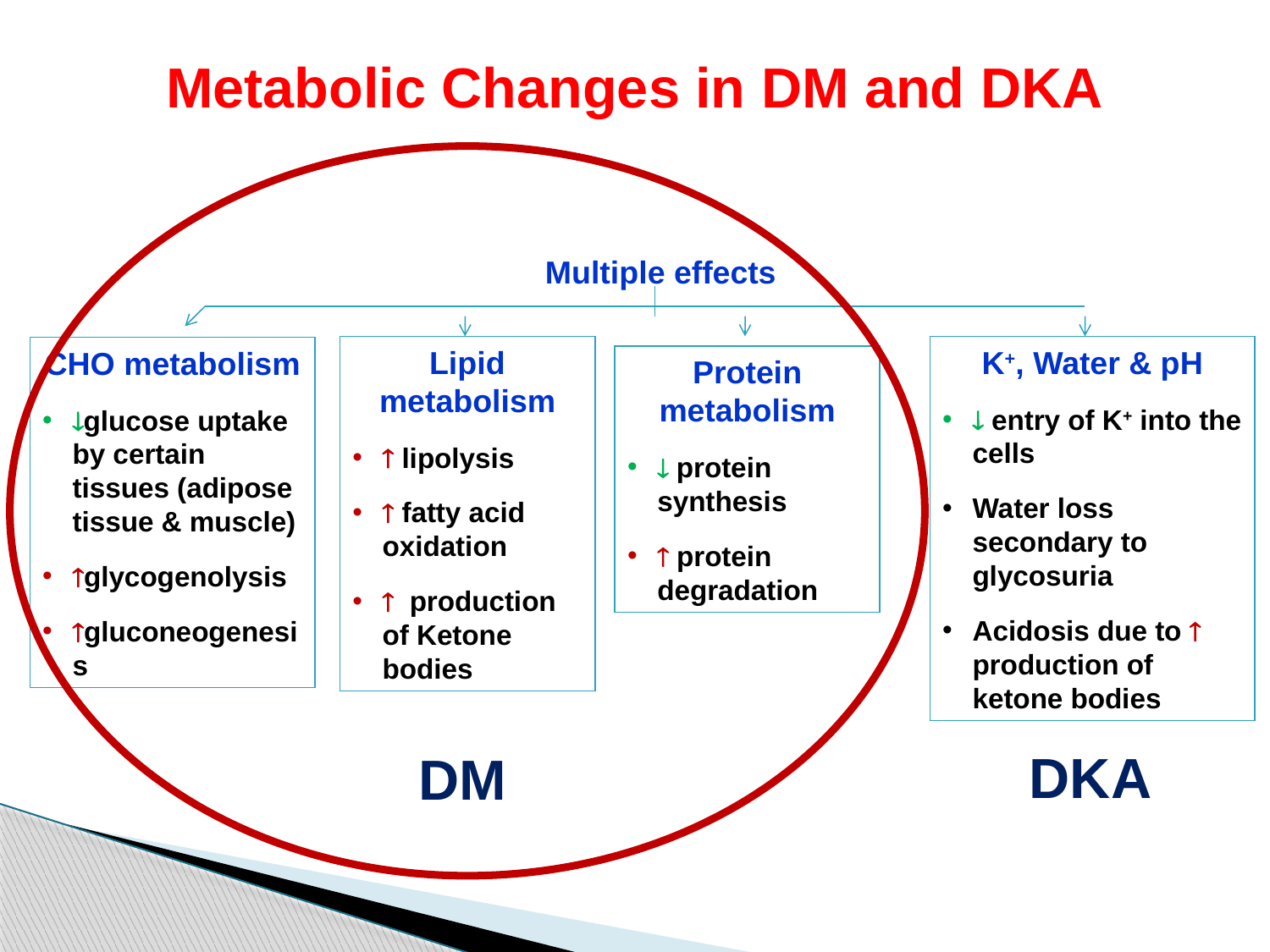

# Metabolic Changes in DM and DKA

Multiple effects
Lipid metabolism
↑ lipolysis
↑ fatty acid oxidation
↑  production of Ketone bodies
K+, Water & pH
↓ entry of K+ into the cells
Water loss secondary to glycosuria
Acidosis due to ↑ production of ketone bodies
CHO metabolism
↓glucose uptake by certain tissues (adipose tissue & muscle)
↑glycogenolysis
↑gluconeogenesis
Protein metabolism
↓ protein synthesis
↑ protein degradation
DKA
DM